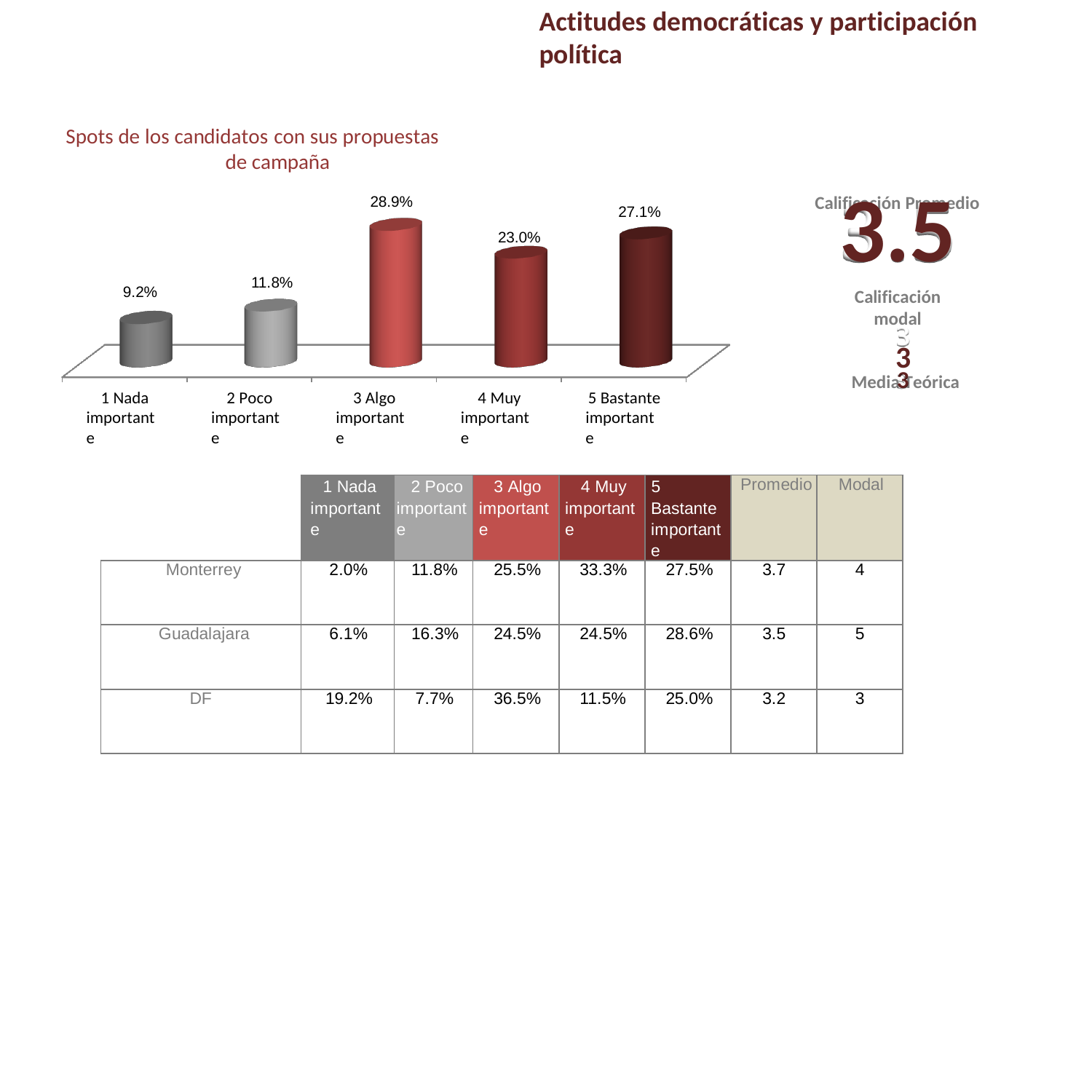

Actitudes democráticas y participación política

Spots de los candidatos con sus propuestas de campaña

Calificación Promedio

3.5
Calificación modal

3
Media Teórica
28.9%

27.1%
23.0%
11.8%
9.2%

3

1 Nada importante
2 Poco importante
3 Algo importante
4 Muy importante
5 Bastante importante
|  | 1 Nada importante | 2 Poco importante | 3 Algo importante | 4 Muy importante | 5 Bastante importante | Promedio | Modal |
| --- | --- | --- | --- | --- | --- | --- | --- |
| Monterrey | 2.0% | 11.8% | 25.5% | 33.3% | 27.5% | 3.7 | 4 |
| Guadalajara | 6.1% | 16.3% | 24.5% | 24.5% | 28.6% | 3.5 | 5 |
| DF | 19.2% | 7.7% | 36.5% | 11.5% | 25.0% | 3.2 | 3 |